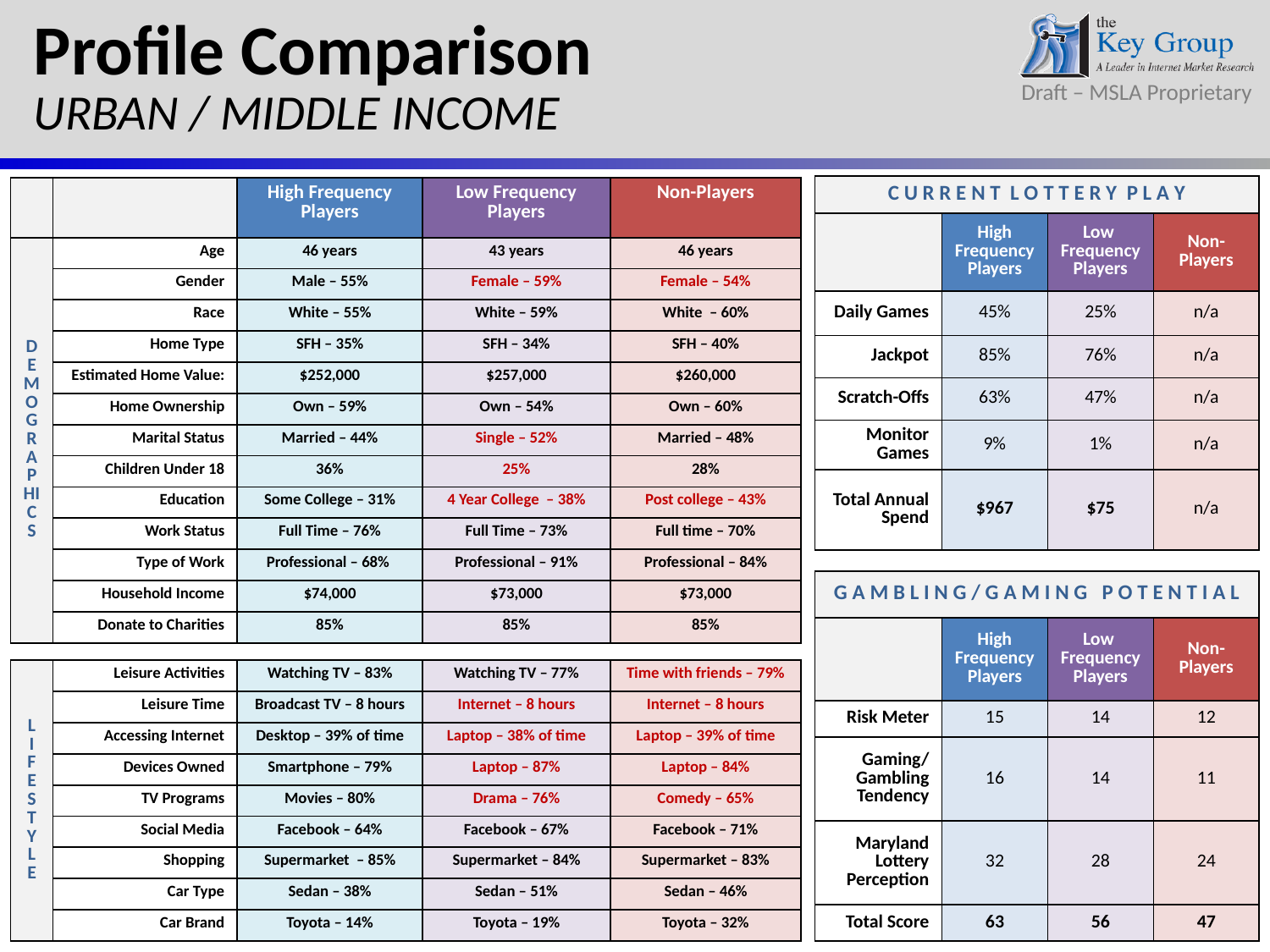

Profile Comparison
URBAN / MIDDLE INCOME
| C U R R E N T L O T T E R Y P L A Y |  |  |  |
| --- | --- | --- | --- |
|  | High Frequency Players | Low Frequency Players | Non-Players |
| Daily Games | 45% | 25% | n/a |
| Jackpot | 85% | 76% | n/a |
| Scratch-Offs | 63% | 47% | n/a |
| Monitor Games | 9% | 1% | n/a |
| Total Annual Spend | $967 | $75 | n/a |
|  |  | High Frequency Players | Low Frequency Players | Non-Players |
| --- | --- | --- | --- | --- |
| DEMOGRAPHICS | Age | 46 years | 43 years | 46 years |
|  | Gender | Male – 55% | Female – 59% | Female – 54% |
|  | Race | White – 55% | White – 59% | White – 60% |
|  | Home Type | SFH – 35% | SFH – 34% | SFH – 40% |
|  | Estimated Home Value: | $252,000 | $257,000 | $260,000 |
|  | Home Ownership | Own – 59% | Own – 54% | Own – 60% |
|  | Marital Status | Married – 44% | Single – 52% | Married – 48% |
|  | Children Under 18 | 36% | 25% | 28% |
|  | Education | Some College – 31% | 4 Year College – 38% | Post college – 43% |
|  | Work Status | Full Time – 76% | Full Time – 73% | Full time – 70% |
|  | Type of Work | Professional – 68% | Professional – 91% | Professional – 84% |
|  | Household Income | $74,000 | $73,000 | $73,000 |
|  | Donate to Charities | 85% | 85% | 85% |
|  |  |  |  |  |
| L I F E S TY L E | Leisure Activities | Watching TV – 83% | Watching TV – 77% | Time with friends – 79% |
|  | Leisure Time | Broadcast TV – 8 hours | Internet – 8 hours | Internet – 8 hours |
|  | Accessing Internet | Desktop – 39% of time | Laptop – 38% of time | Laptop – 39% of time |
|  | Devices Owned | Smartphone – 79% | Laptop – 87% | Laptop – 84% |
|  | TV Programs | Movies – 80% | Drama – 76% | Comedy – 65% |
|  | Social Media | Facebook – 64% | Facebook – 67% | Facebook – 71% |
|  | Shopping | Supermarket – 85% | Supermarket – 84% | Supermarket – 83% |
|  | Car Type | Sedan – 38% | Sedan – 51% | Sedan – 46% |
|  | Car Brand | Toyota – 14% | Toyota – 19% | Toyota – 32% |
| G A M B L I N G / G A M I N G P O T E N T I A L |  |  |  |
| --- | --- | --- | --- |
|  | High Frequency Players | Low Frequency Players | Non-Players |
| Risk Meter | 15 | 14 | 12 |
| Gaming/ Gambling Tendency | 16 | 14 | 11 |
| Maryland Lottery Perception | 32 | 28 | 24 |
| Total Score | 63 | 56 | 47 |